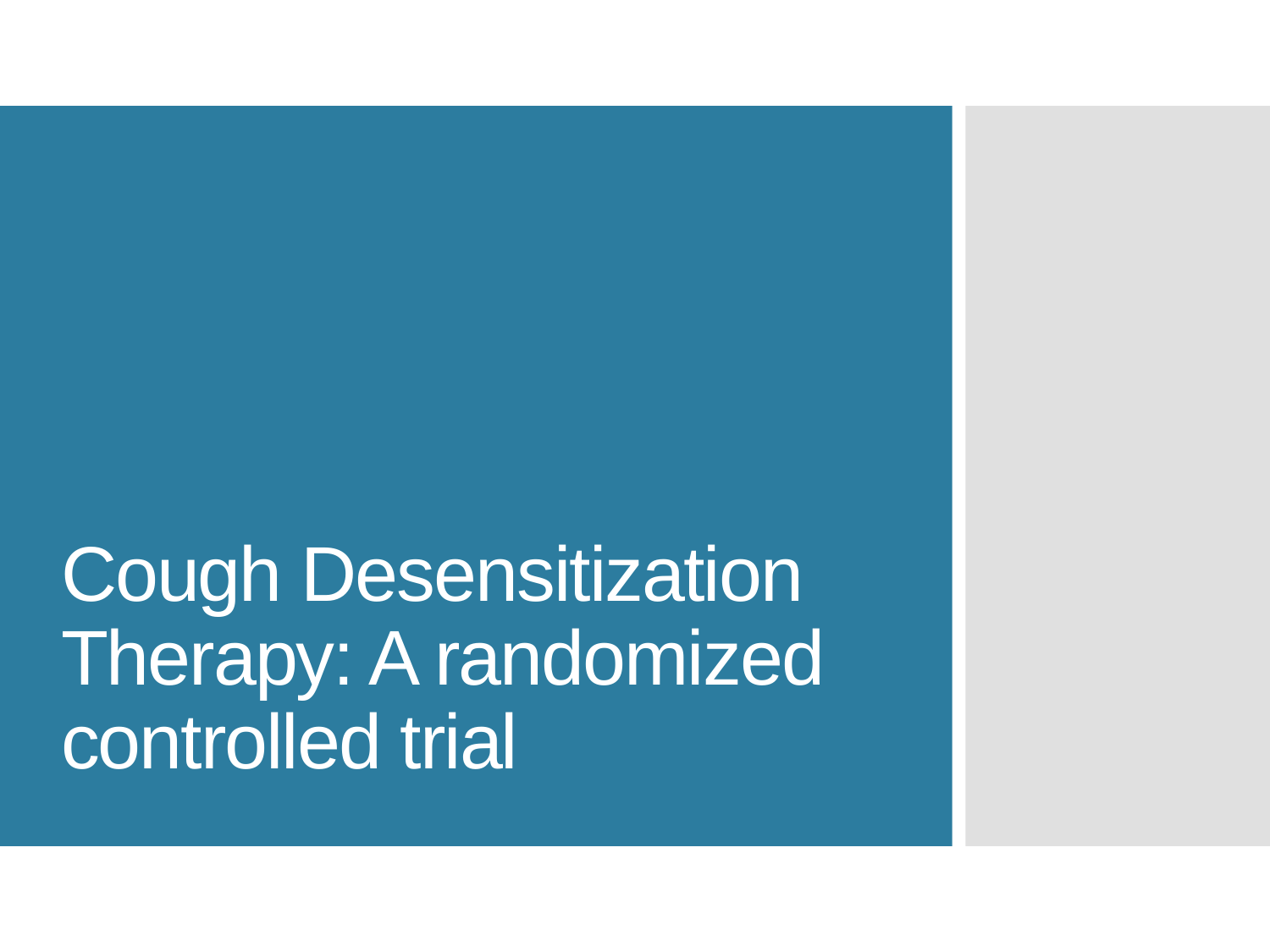

# Cough Desensitization Therapy: A randomized controlled trial